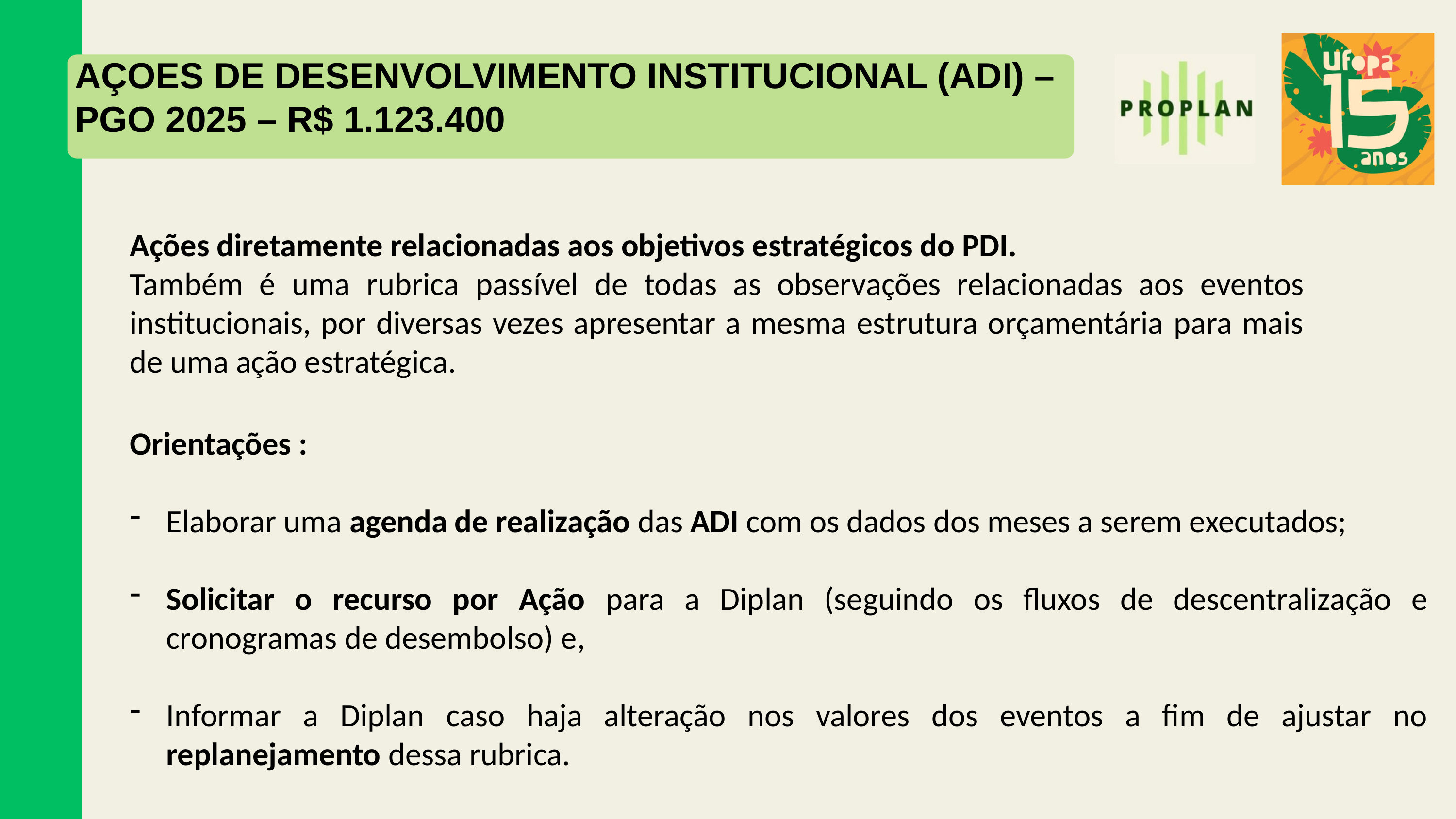

AÇOES DE DESENVOLVIMENTO INSTITUCIONAL (ADI) – PGO 2025 – R$ 1.123.400

Ações diretamente relacionadas aos objetivos estratégicos do PDI.
Também é uma rubrica passível de todas as observações relacionadas aos eventos institucionais, por diversas vezes apresentar a mesma estrutura orçamentária para mais de uma ação estratégica.

Orientações :

Elaborar uma agenda de realização das ADI com os dados dos meses a serem executados;

Solicitar o recurso por Ação para a Diplan (seguindo os fluxos de descentralização e cronogramas de desembolso) e,

Informar a Diplan caso haja alteração nos valores dos eventos a fim de ajustar no replanejamento dessa rubrica.